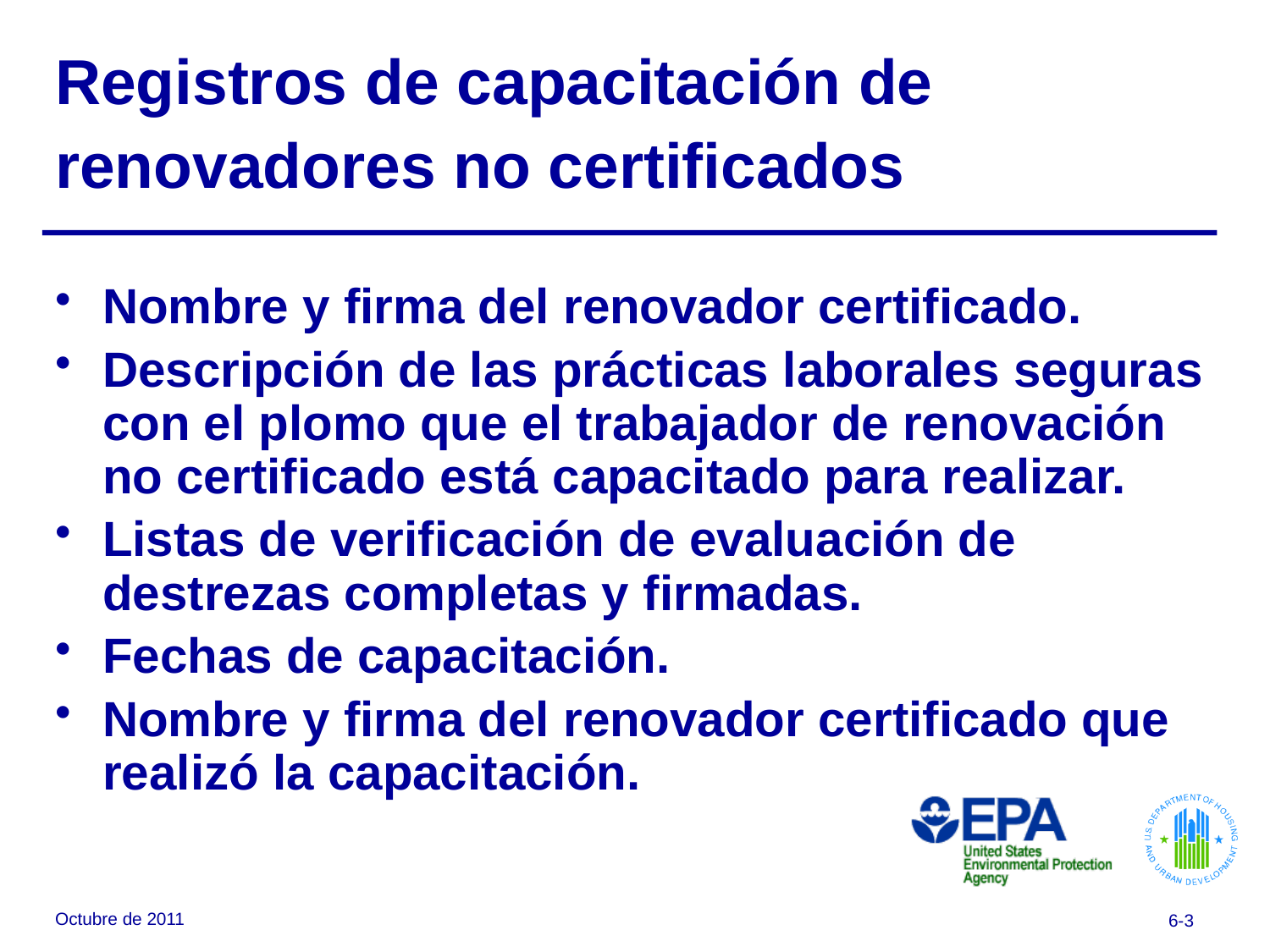

# Registros de capacitación de renovadores no certificados
Nombre y firma del renovador certificado.
Descripción de las prácticas laborales seguras con el plomo que el trabajador de renovación no certificado está capacitado para realizar.
Listas de verificación de evaluación de destrezas completas y firmadas.
Fechas de capacitación.
Nombre y firma del renovador certificado que realizó la capacitación.
Octubre de 2011
6-3